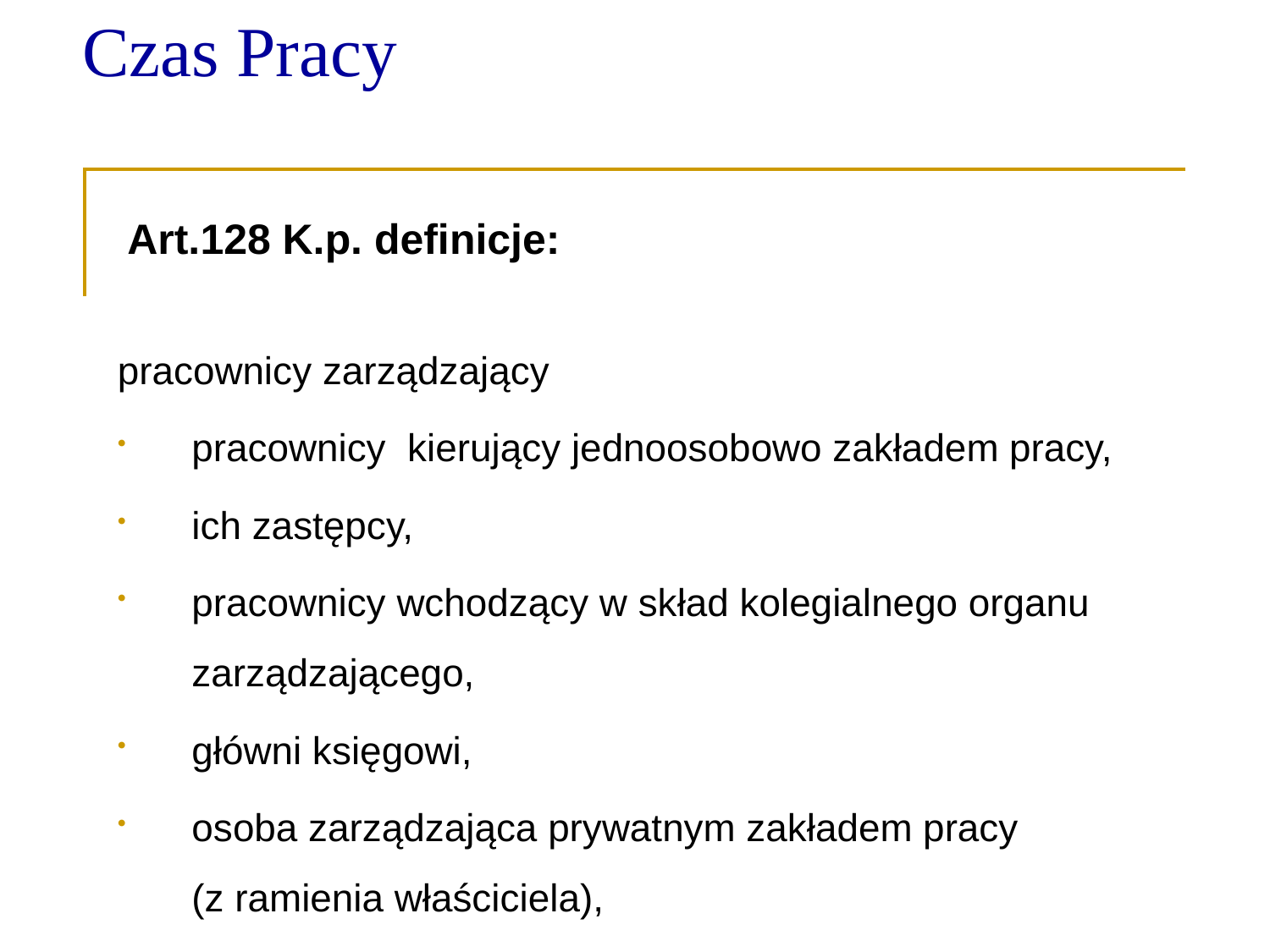

# Czas Pracy
Art.128 K.p. definicje:
pracownicy zarządzający
pracownicy  kierujący jednoosobowo zakładem pracy,
ich zastępcy,
pracownicy wchodzący w skład kolegialnego organu zarządzającego,
główni księgowi,
osoba zarządzająca prywatnym zakładem pracy
(z ramienia właściciela),